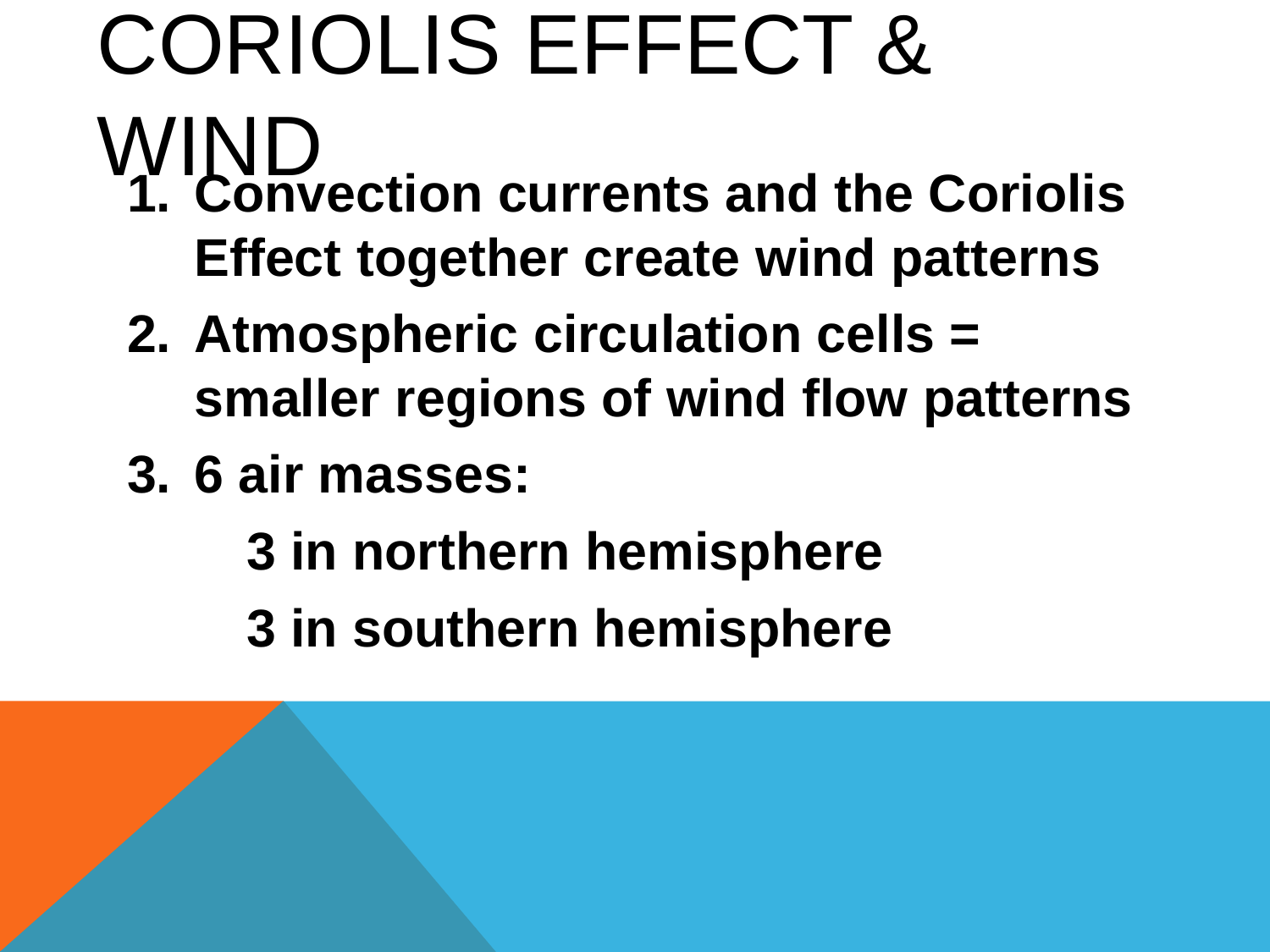

# Coriolis effect & wind
Convection currents and the Coriolis Effect together create wind patterns
Atmospheric circulation cells = smaller regions of wind flow patterns
6 air masses:
	3 in northern hemisphere
	3 in southern hemisphere